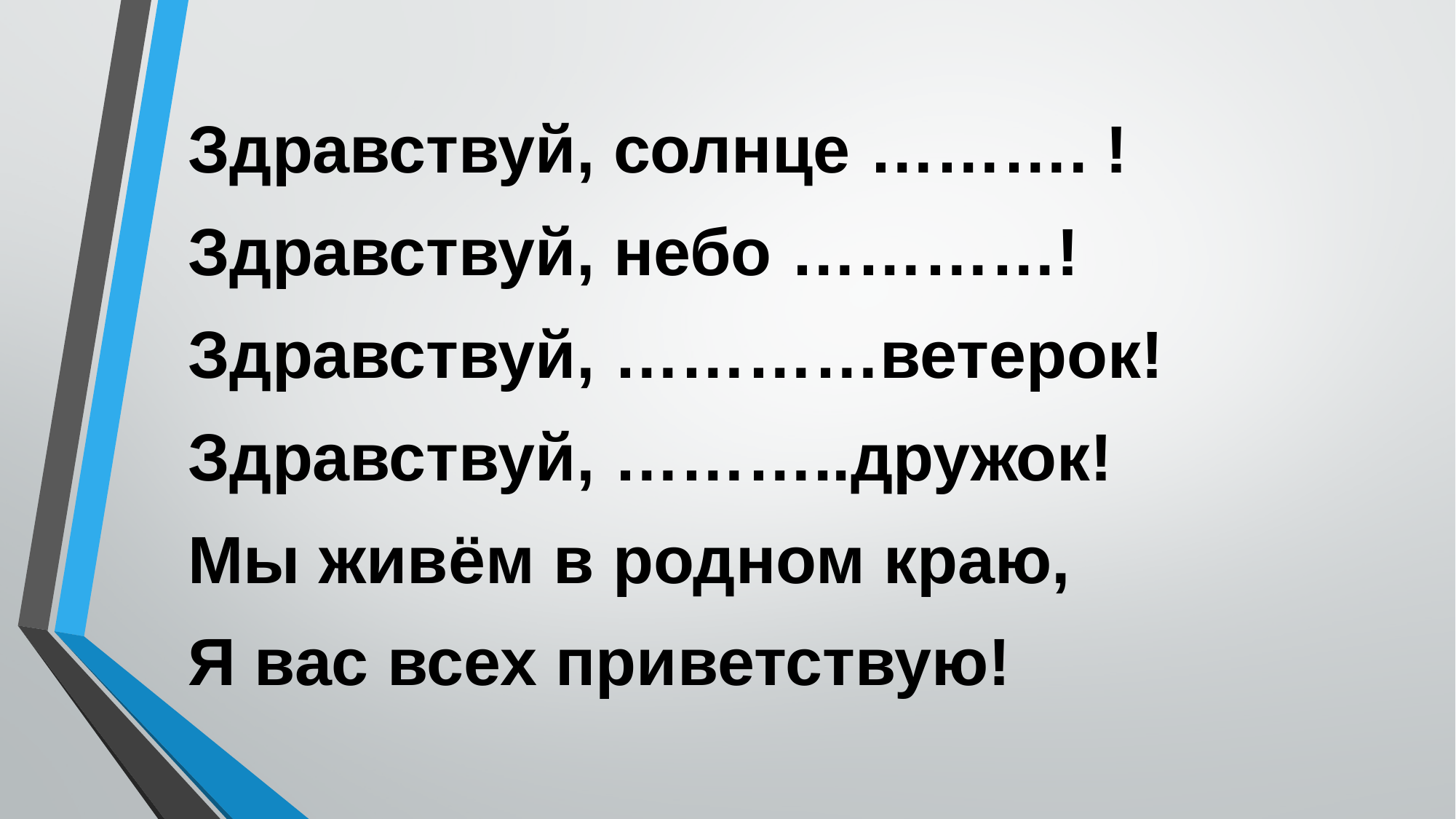

#
Здравствуй, солнце ………. !
Здравствуй, небо …………!
Здравствуй, …………ветерок!
Здравствуй, ………..дружок!
Мы живём в родном краю,
Я вас всех приветствую!